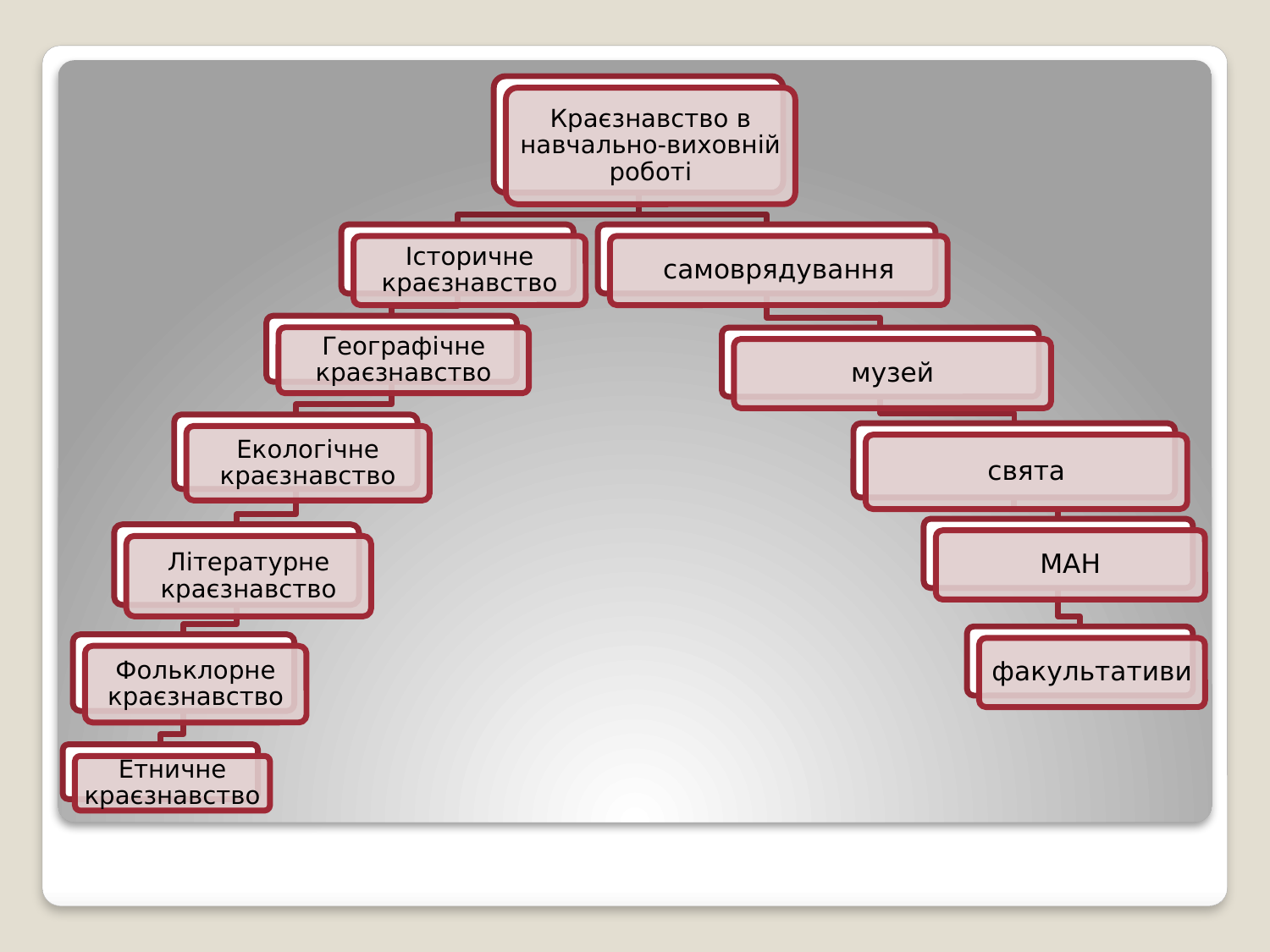

Краєзнавство в навчально-виховній роботі
Історичне краєзнавство
Географічне краєзнавство
Екологічне краєзнавство
Літературне краєзнавство
Фольклорне краєзнавство
Етничне краєзнавство
самоврядування
музей
свята
МАН
факультативи